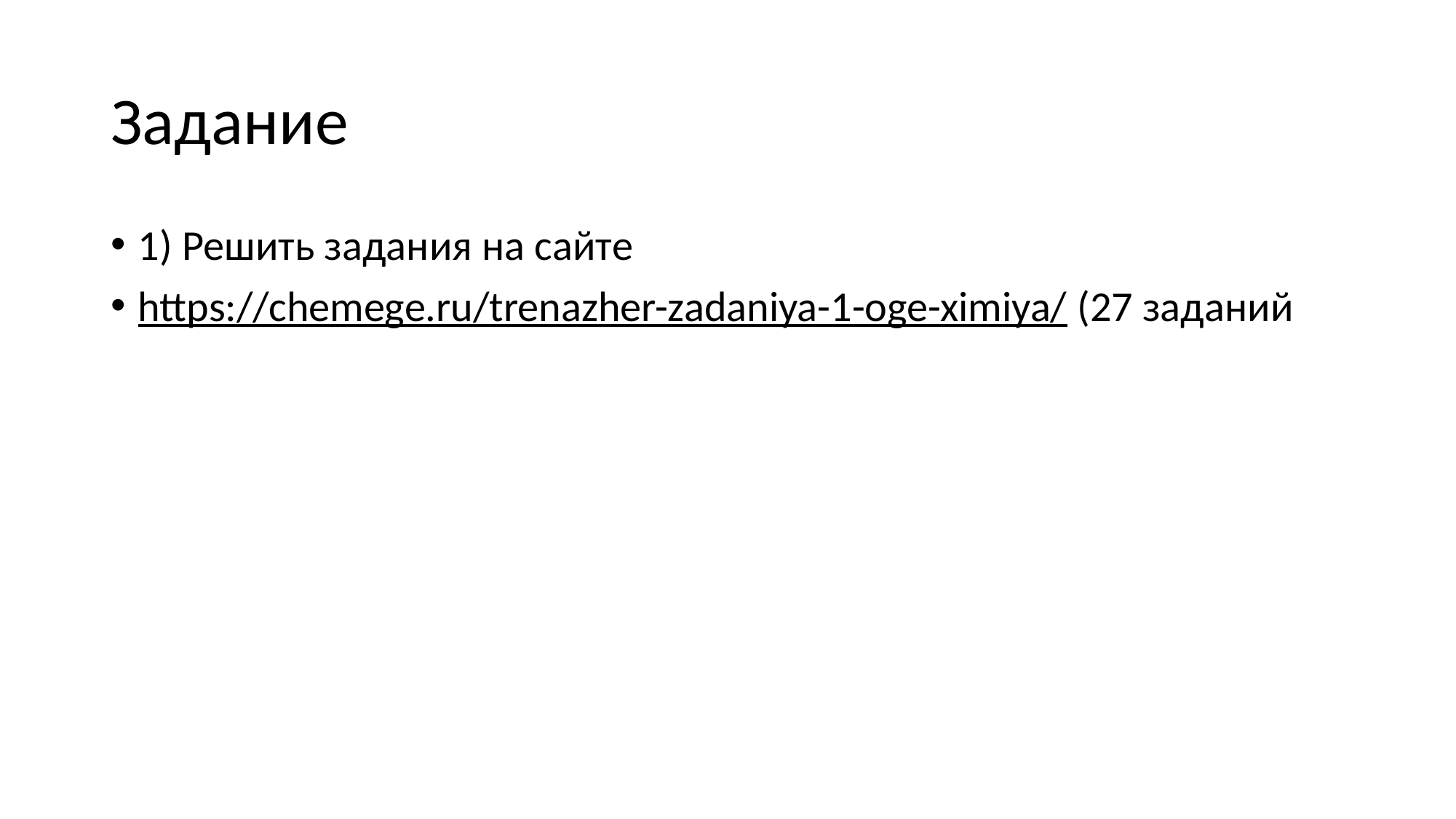

# Задание
1) Решить задания на сайте
https://chemege.ru/trenazher-zadaniya-1-oge-ximiya/ (27 заданий